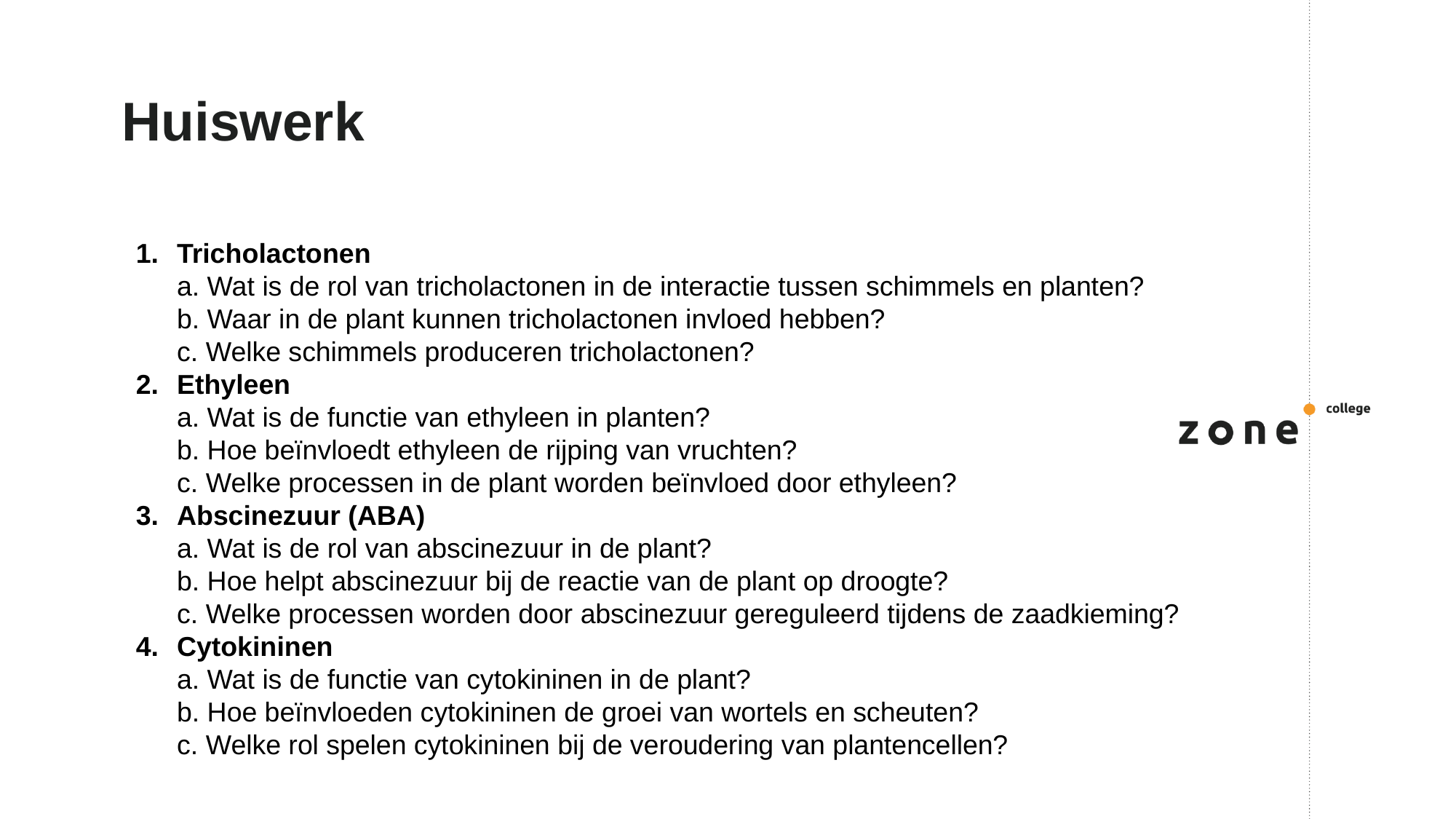

# Huiswerk
Tricholactonen
a. Wat is de rol van tricholactonen in de interactie tussen schimmels en planten?
b. Waar in de plant kunnen tricholactonen invloed hebben?
c. Welke schimmels produceren tricholactonen?
Ethyleen
a. Wat is de functie van ethyleen in planten?
b. Hoe beïnvloedt ethyleen de rijping van vruchten?
c. Welke processen in de plant worden beïnvloed door ethyleen?
Abscinezuur (ABA)
a. Wat is de rol van abscinezuur in de plant?
b. Hoe helpt abscinezuur bij de reactie van de plant op droogte?
c. Welke processen worden door abscinezuur gereguleerd tijdens de zaadkieming?
Cytokininen
a. Wat is de functie van cytokininen in de plant?
b. Hoe beïnvloeden cytokininen de groei van wortels en scheuten?
c. Welke rol spelen cytokininen bij de veroudering van plantencellen?